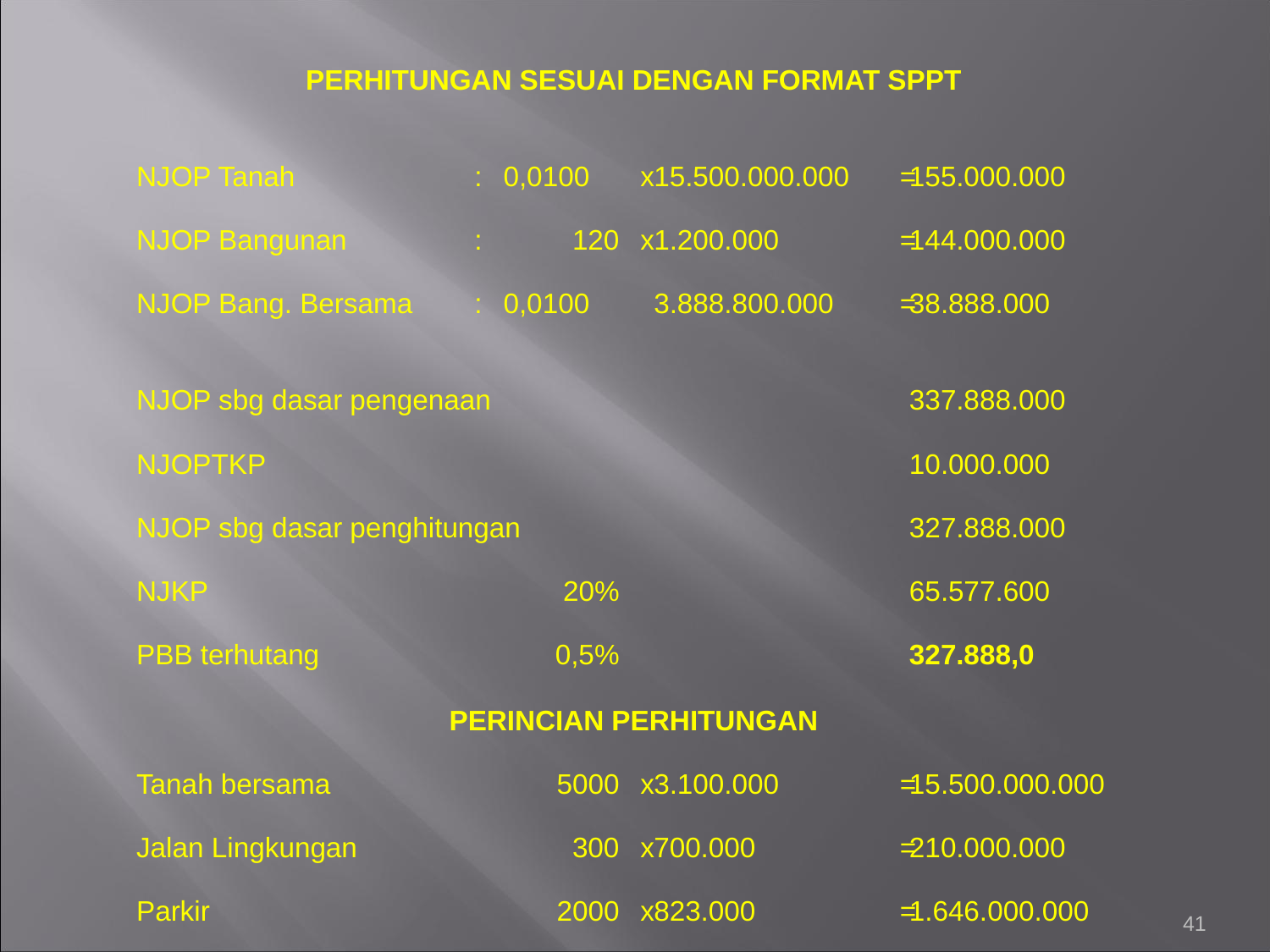

| PERHITUNGAN SESUAI DENGAN FORMAT SPPT |  |  |  |  |  |  |
| --- | --- | --- | --- | --- | --- | --- |
|  |  |  |  |  |  |  |
| NJOP Tanah | : | 0,0100 | x | 15.500.000.000 | = | 155.000.000 |
| NJOP Bangunan | : | 120 | x | 1.200.000 | = | 144.000.000 |
| NJOP Bang. Bersama | : | 0,0100 |  | 3.888.800.000 | = | 38.888.000 |
|  |  |  |  |  |  |  |
| NJOP sbg dasar pengenaan |  |  |  |  |  | 337.888.000 |
| NJOPTKP |  |  |  |  |  | 10.000.000 |
| NJOP sbg dasar penghitungan |  |  |  |  |  | 327.888.000 |
| NJKP |  | 20% |  |  |  | 65.577.600 |
| PBB terhutang |  | 0,5% |  |  |  | 327.888,0 |
|  |  |  |  |  |  |  |
| PERINCIAN PERHITUNGAN |  |  |  |  |  |  |
| Tanah bersama |  | 5000 | x | 3.100.000 | = | 15.500.000.000 |
| Jalan Lingkungan |  | 300 | x | 700.000 | = | 210.000.000 |
| Parkir |  | 2000 | x | 823.000 | = | 1.646.000.000 |
| Kolam Renang |  | 600 |  | 968.000 | = | 580.800.000 |
| Lift |  | 1500 |  | 968.000 | = | 1.452.000.000 |
|  |  |  |  |  |  |  |
|  |  |  |  |  |  | 3.888.800.000 |
|  |  |  |  |  |  |  |
| Bangunan(luas x total unit) |  | 120 |  | 100 | = | 12.000 |
| Bang. per unit /total luas |  | 120 |  | 1 |  | 0,01000 |
41